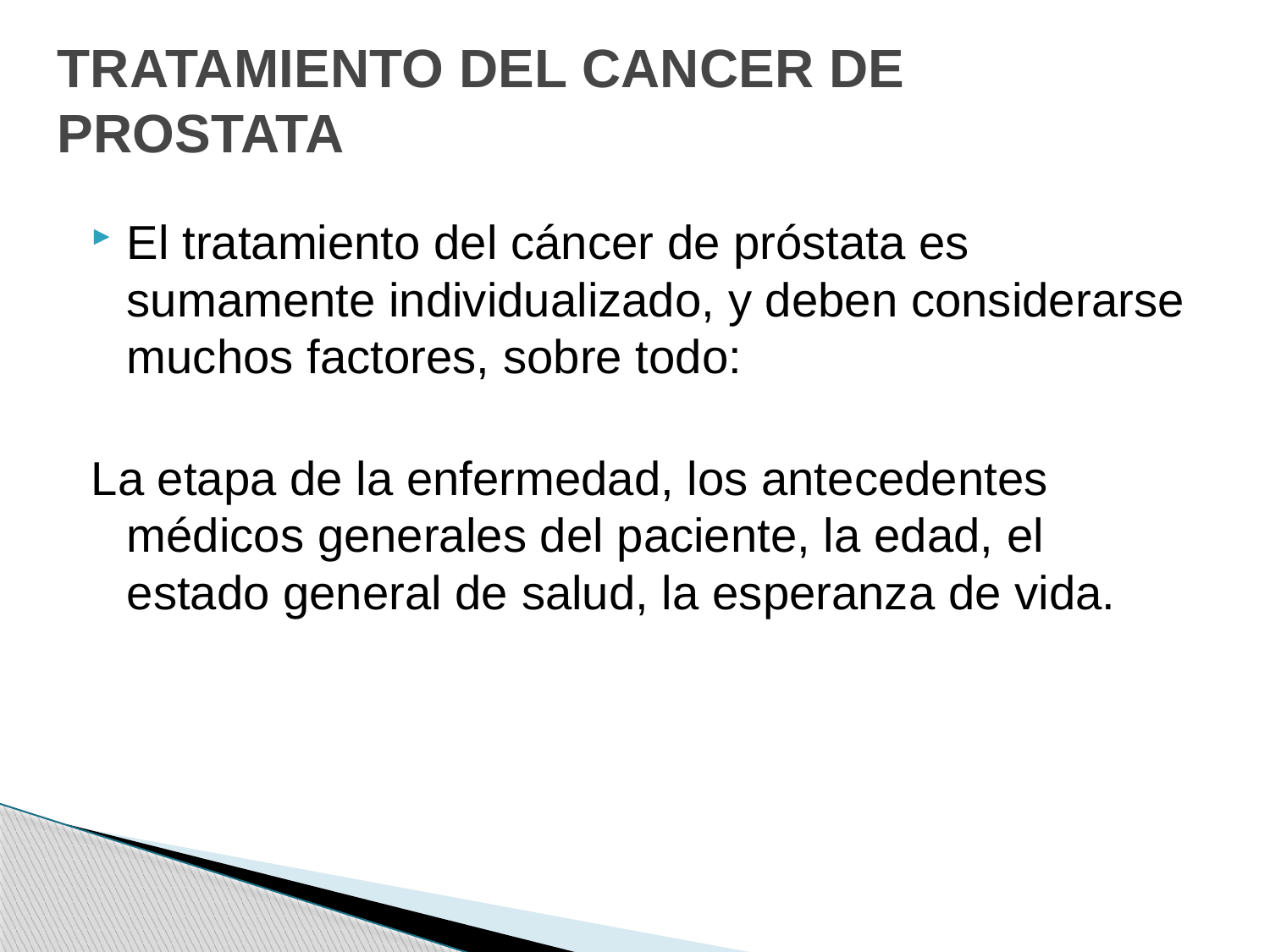

# TRATAMIENTO DEL CANCER DE PROSTATA
El tratamiento del cáncer de próstata es sumamente individualizado, y deben considerarse muchos factores, sobre todo:
La etapa de la enfermedad, los antecedentes médicos generales del paciente, la edad, el estado general de salud, la esperanza de vida.